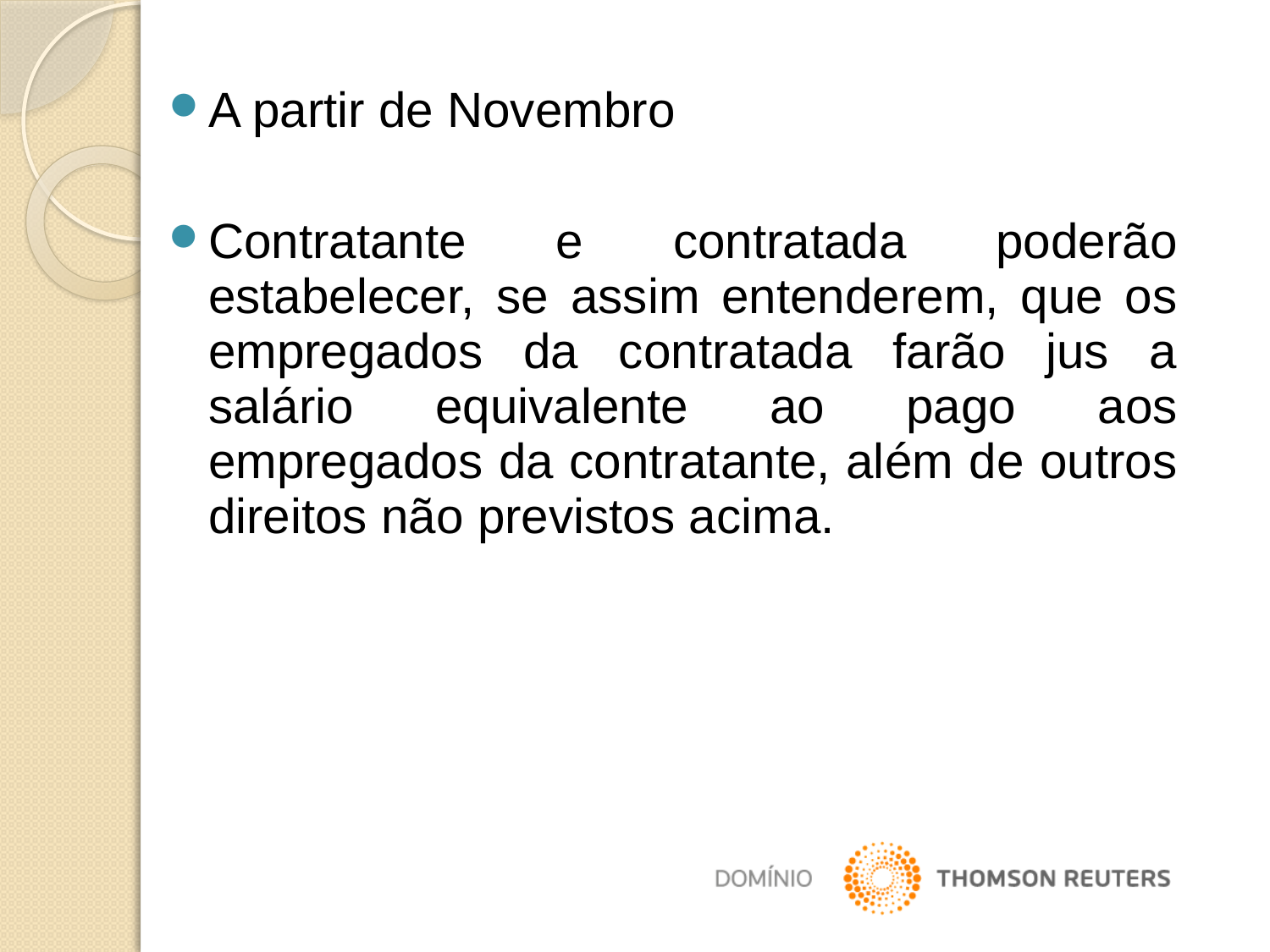

A partir de Novembro

Contratante e contratada poderão estabelecer, se assim entenderem, que os empregados da contratada farão jus a salário equivalente ao pago aos empregados da contratante, além de outros direitos não previstos acima.